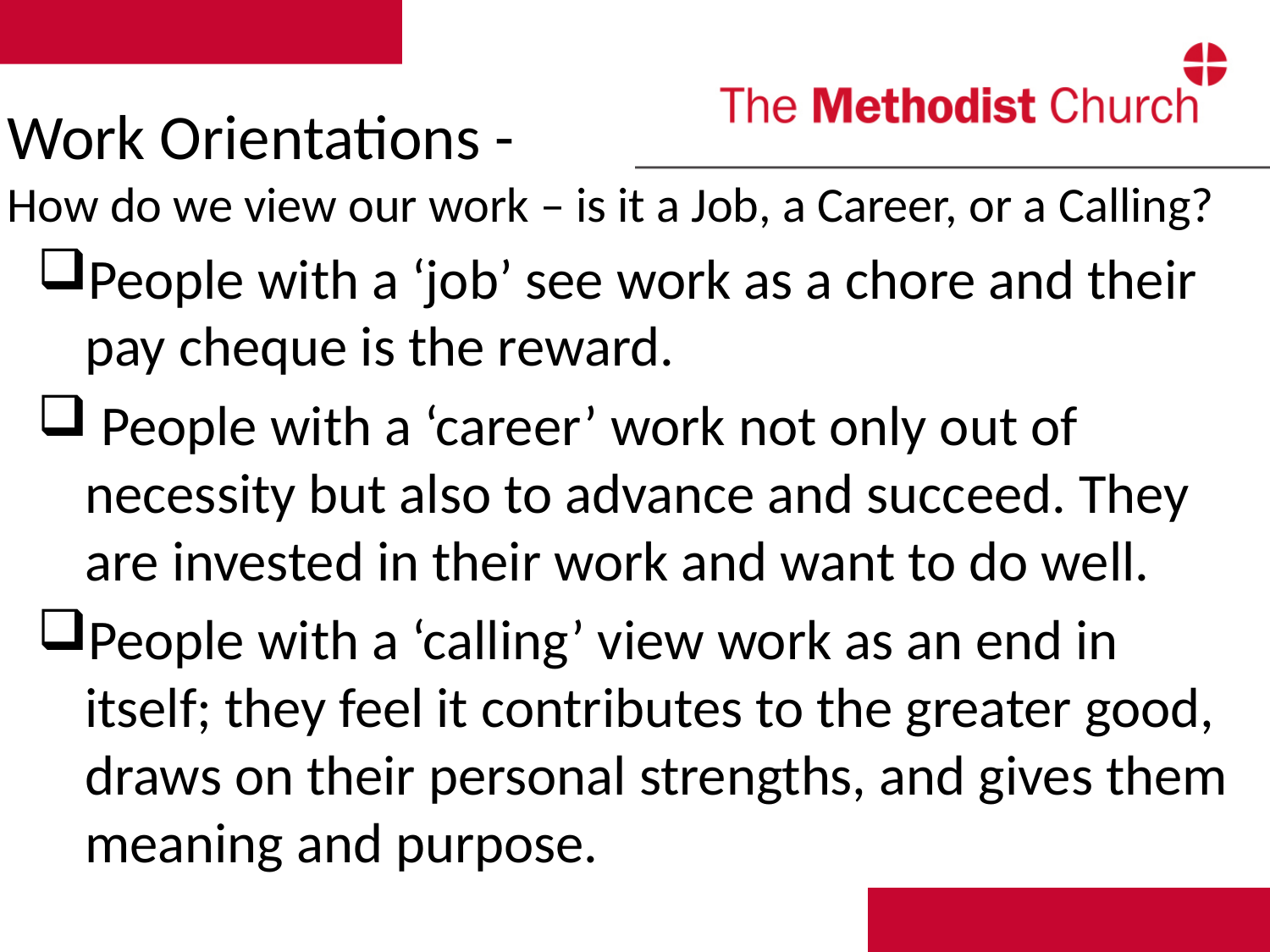

# Work Orientations - How do we view our work – is it a Job, a Career, or a Calling?
People with a ‘job’ see work as a chore and their pay cheque is the reward.
 People with a ‘career’ work not only out of necessity but also to advance and succeed. They are invested in their work and want to do well.
People with a ‘calling’ view work as an end in itself; they feel it contributes to the greater good, draws on their personal strengths, and gives them meaning and purpose.